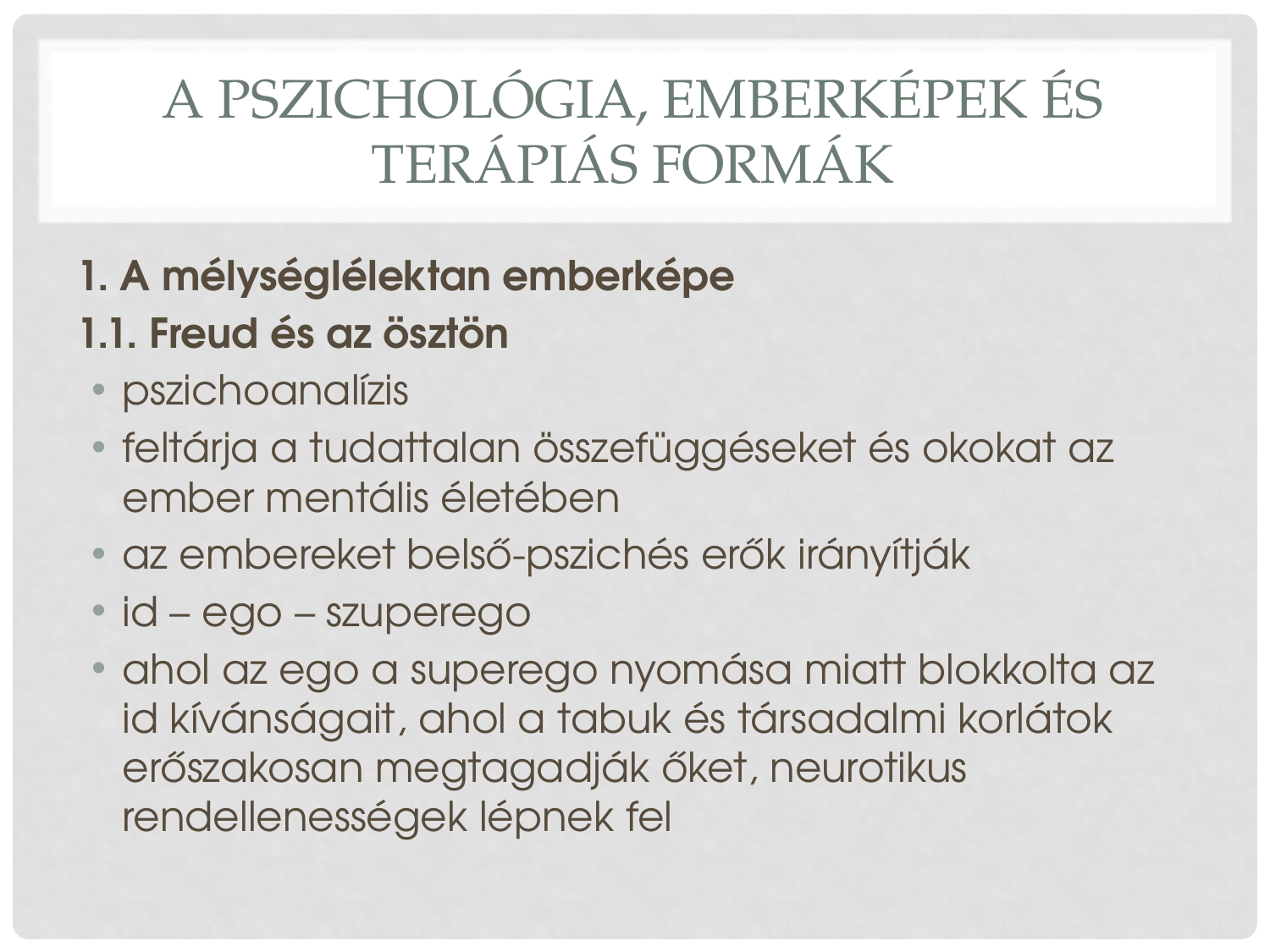

# A pszichológia, emberképek és terápiás formák
1. A mélységlélektan emberképe
1.1. Freud és az ösztön
pszichoanalízis
feltárja a tudattalan összefüggéseket és okokat az ember mentális életében
az embereket belső-pszichés erők irányítják
id – ego – szuperego
ahol az ego a superego nyomása miatt blokkolta az id kívánságait, ahol a tabuk és társadalmi korlátok erőszakosan megtagadják őket, neurotikus rendellenességek lépnek fel